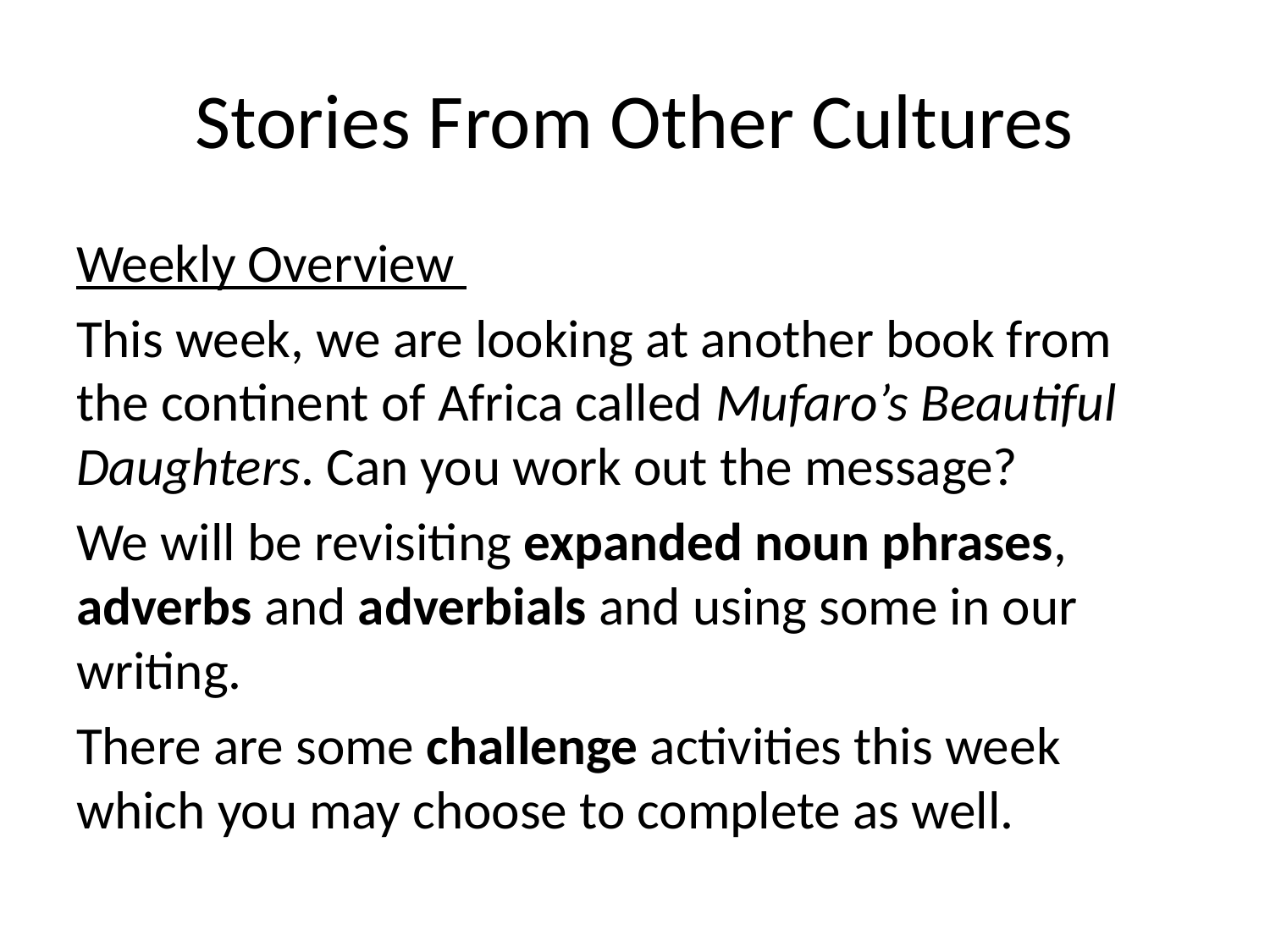

# Stories From Other Cultures
Weekly Overview
This week, we are looking at another book from the continent of Africa called Mufaro’s Beautiful Daughters. Can you work out the message?
We will be revisiting expanded noun phrases, adverbs and adverbials and using some in our writing.
There are some challenge activities this week which you may choose to complete as well.